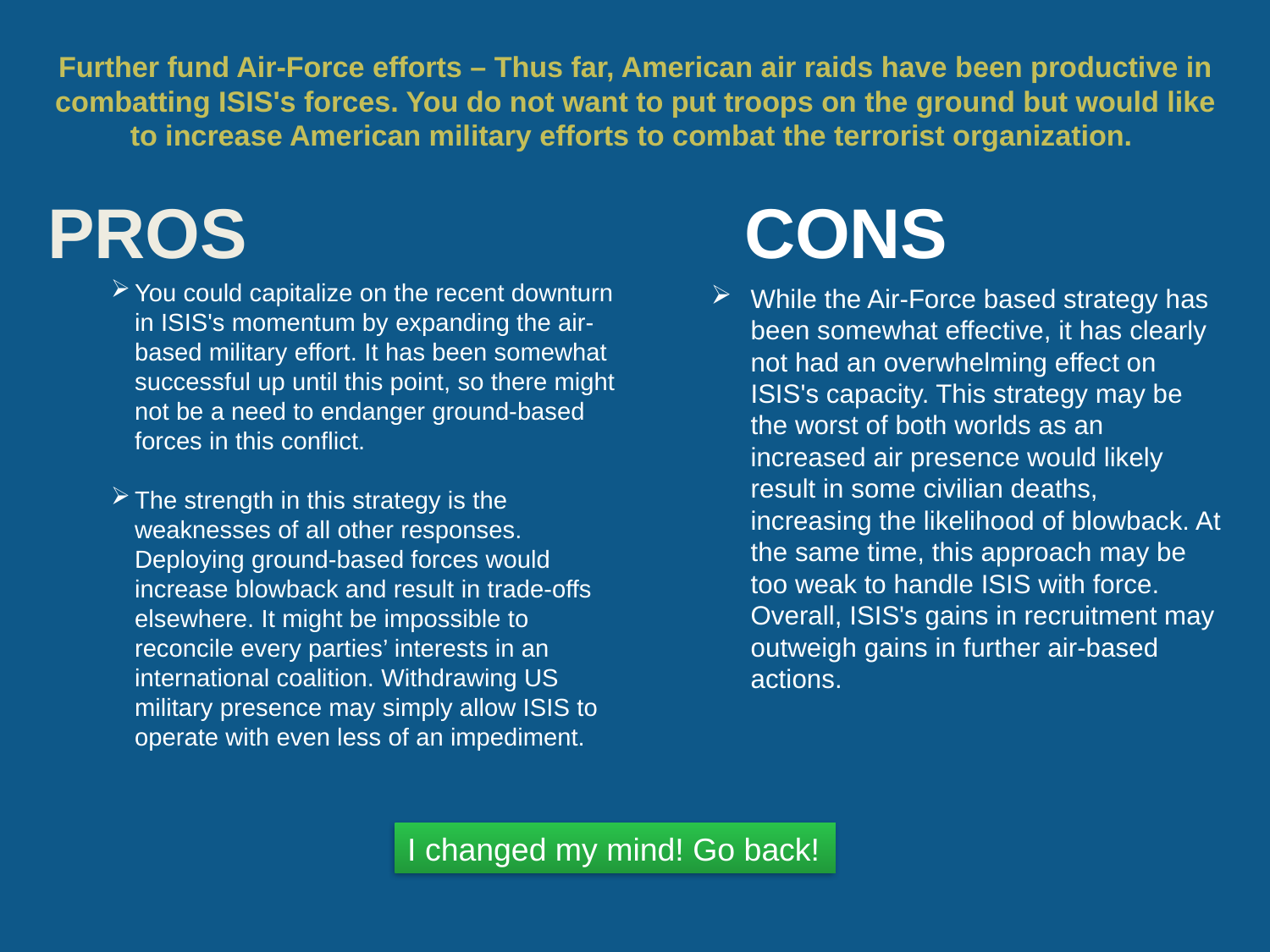

# Further fund Air-Force efforts – Thus far, American air raids have been productive in combatting ISIS's forces. You do not want to put troops on the ground but would like to increase American military efforts to combat the terrorist organization.
You could capitalize on the recent downturn in ISIS's momentum by expanding the air-based military effort. It has been somewhat successful up until this point, so there might not be a need to endanger ground-based forces in this conflict.

The strength in this strategy is the weaknesses of all other responses. Deploying ground-based forces would increase blowback and result in trade-offs elsewhere. It might be impossible to reconcile every parties’ interests in an international coalition. Withdrawing US military presence may simply allow ISIS to operate with even less of an impediment.
While the Air-Force based strategy has been somewhat effective, it has clearly not had an overwhelming effect on ISIS's capacity. This strategy may be the worst of both worlds as an increased air presence would likely result in some civilian deaths, increasing the likelihood of blowback. At the same time, this approach may be too weak to handle ISIS with force. Overall, ISIS's gains in recruitment may outweigh gains in further air-based actions.